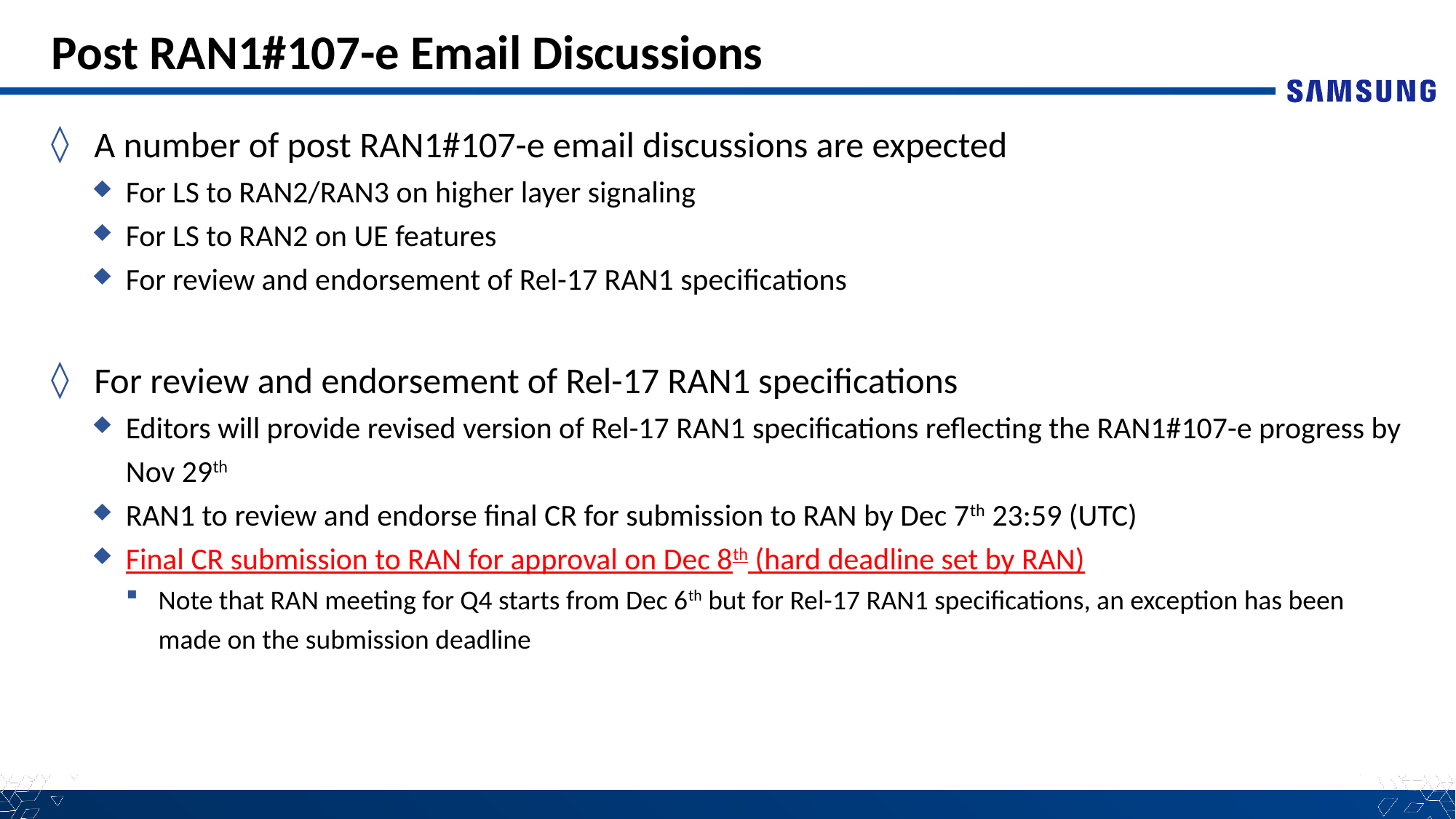

# Post RAN1#107-e Email Discussions
A number of post RAN1#107-e email discussions are expected
For LS to RAN2/RAN3 on higher layer signaling
For LS to RAN2 on UE features
For review and endorsement of Rel-17 RAN1 specifications

For review and endorsement of Rel-17 RAN1 specifications
Editors will provide revised version of Rel-17 RAN1 specifications reflecting the RAN1#107-e progress by Nov 29th
RAN1 to review and endorse final CR for submission to RAN by Dec 7th 23:59 (UTC)
Final CR submission to RAN for approval on Dec 8th (hard deadline set by RAN)
Note that RAN meeting for Q4 starts from Dec 6th but for Rel-17 RAN1 specifications, an exception has been made on the submission deadline